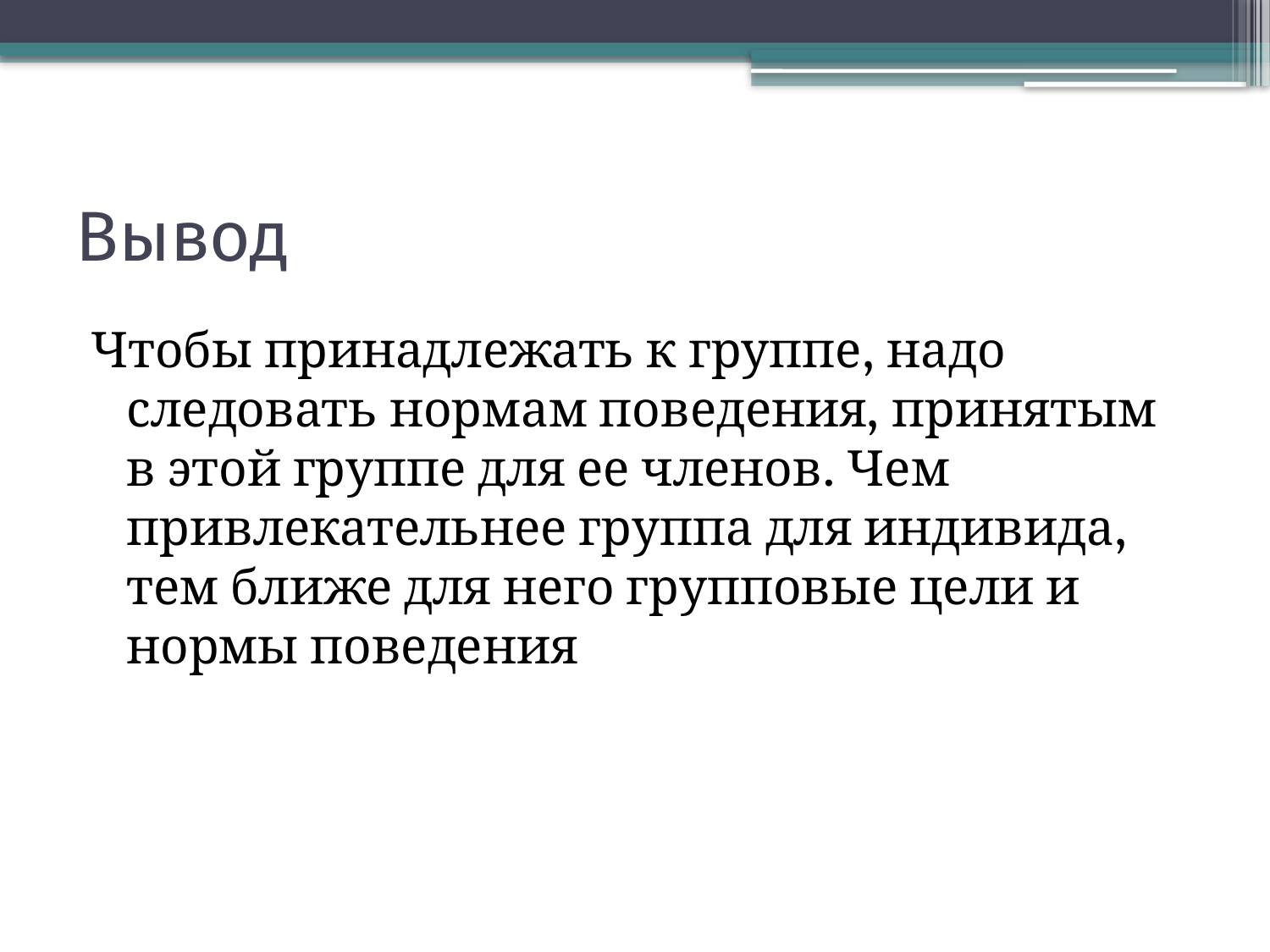

# Вывод
Чтобы принадлежать к группе, надо следовать нормам поведения, принятым в этой группе для ее членов. Чем привлекательнее группа для индивида, тем ближе для него групповые цели и нормы поведения